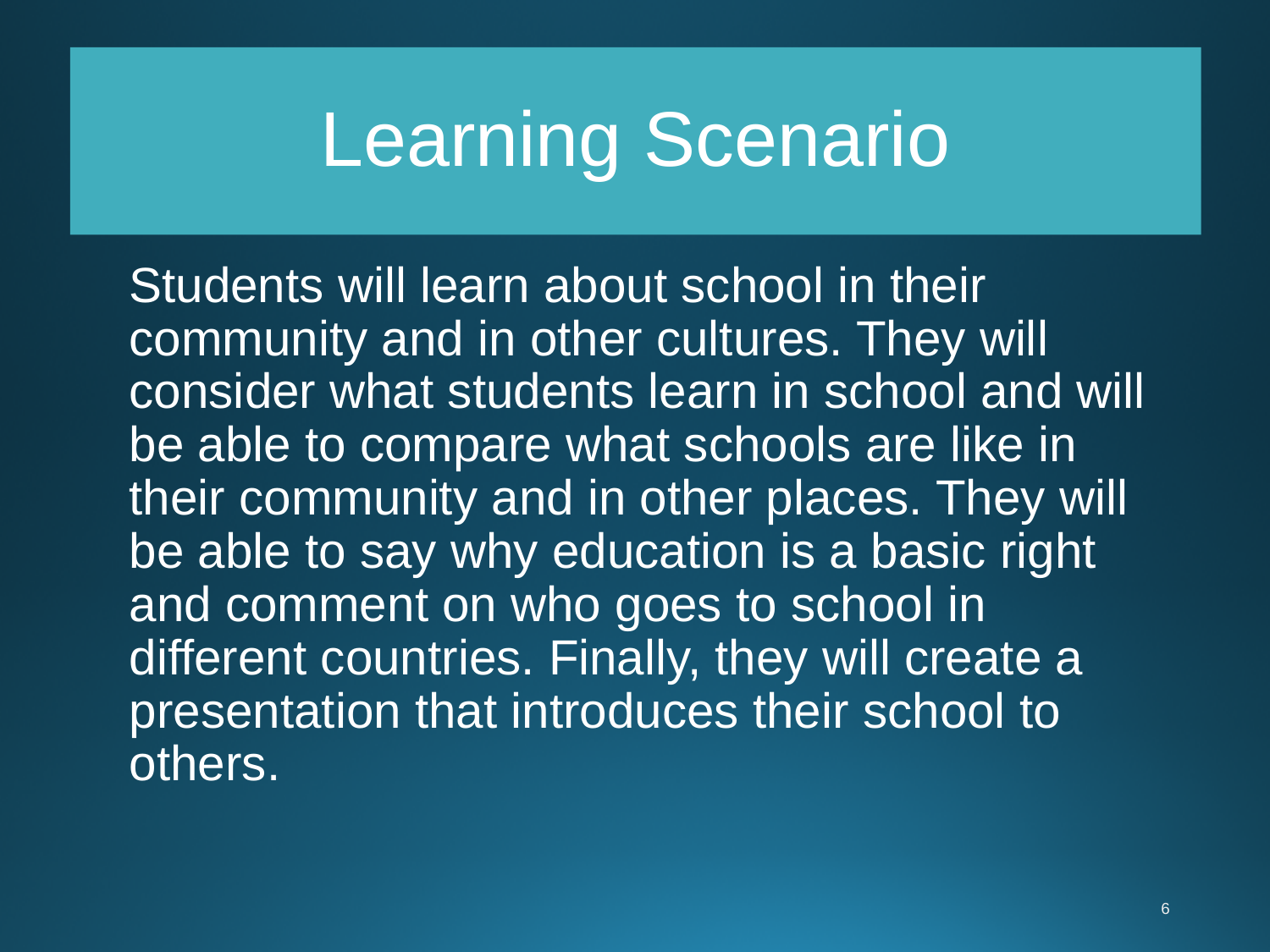

# Learning Scenario
Students will learn about school in their community and in other cultures. They will consider what students learn in school and will be able to compare what schools are like in their community and in other places. They will be able to say why education is a basic right and comment on who goes to school in different countries. Finally, they will create a presentation that introduces their school to others.
6